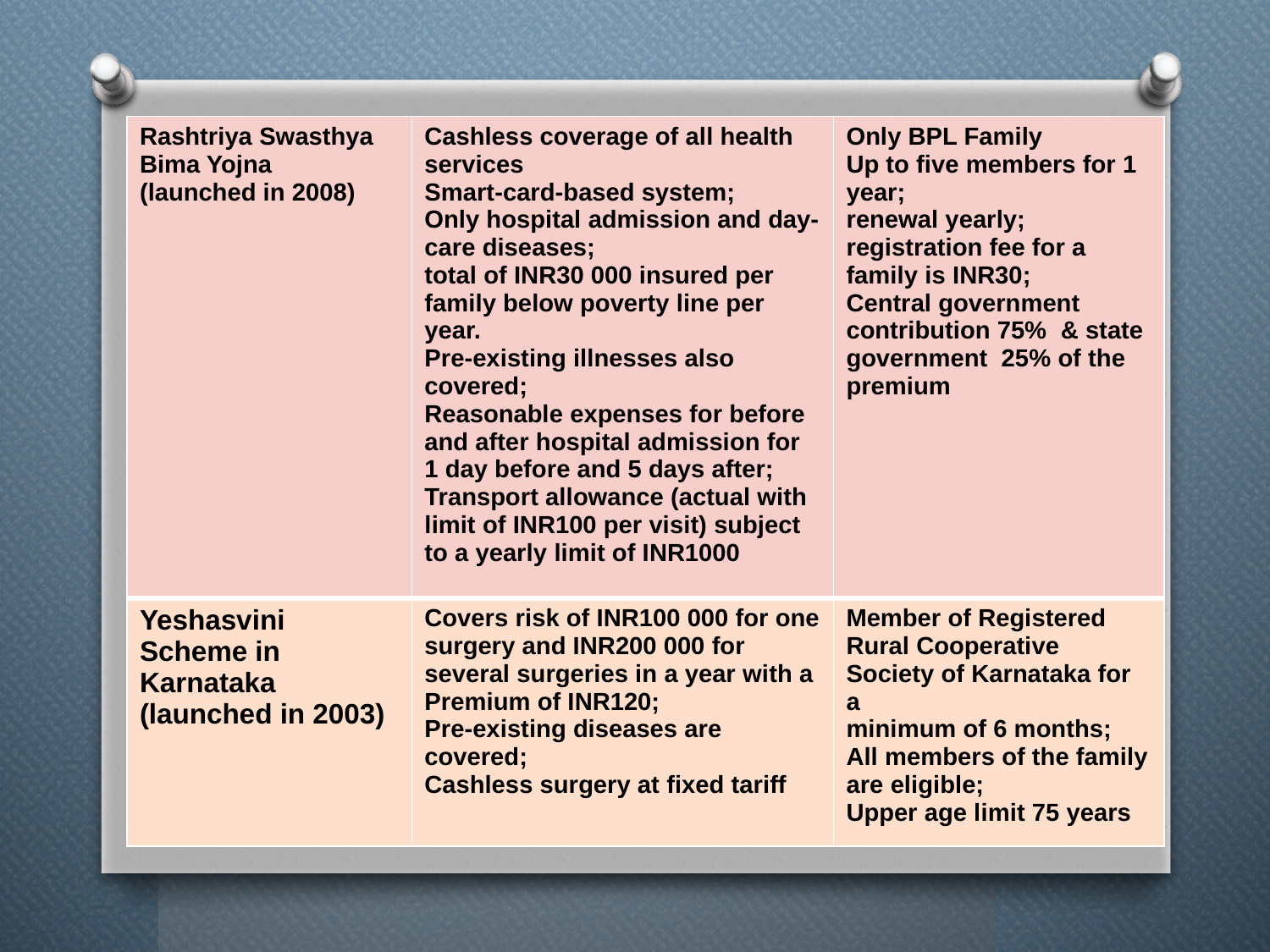

| Rashtriya Swasthya Bima Yojna (launched in 2008) | Cashless coverage of all health services Smart-card-based system; Only hospital admission and day-care diseases; total of INR30 000 insured per family below poverty line per year. Pre-existing illnesses also covered; Reasonable expenses for before and after hospital admission for 1 day before and 5 days after; Transport allowance (actual with limit of INR100 per visit) subject to a yearly limit of INR1000 | Only BPL Family Up to five members for 1 year; renewal yearly; registration fee for a family is INR30; Central government contribution 75% & state government 25% of the premium |
| --- | --- | --- |
| Yeshasvini Scheme in Karnataka (launched in 2003) | Covers risk of INR100 000 for one surgery and INR200 000 for several surgeries in a year with a Premium of INR120; Pre-existing diseases are covered; Cashless surgery at fixed tariff | Member of Registered Rural Cooperative Society of Karnataka for a minimum of 6 months; All members of the family are eligible; Upper age limit 75 years |